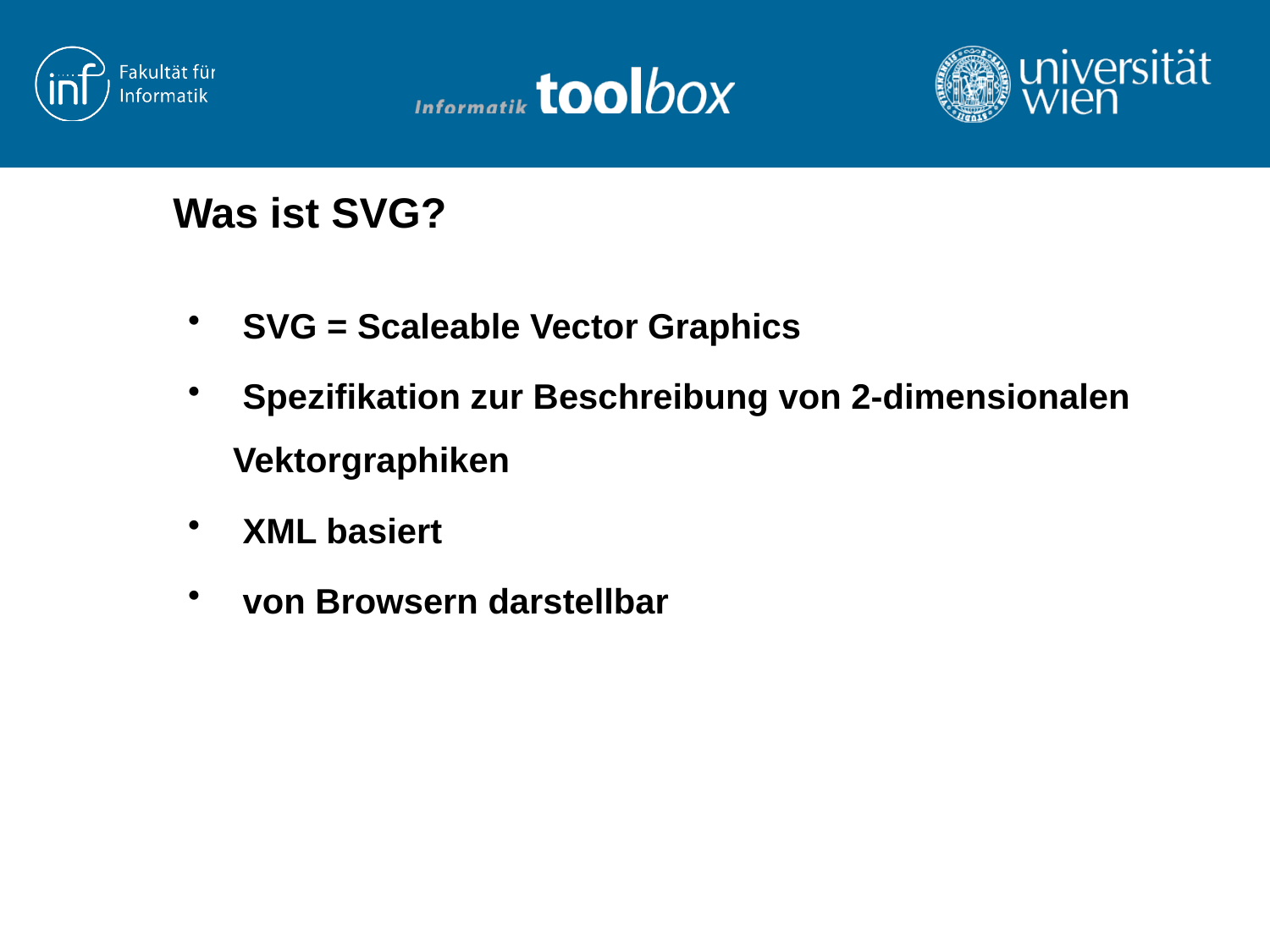

# Was ist SVG?
 SVG = Scaleable Vector Graphics
 Spezifikation zur Beschreibung von 2-dimensionalen Vektorgraphiken
 XML basiert
 von Browsern darstellbar